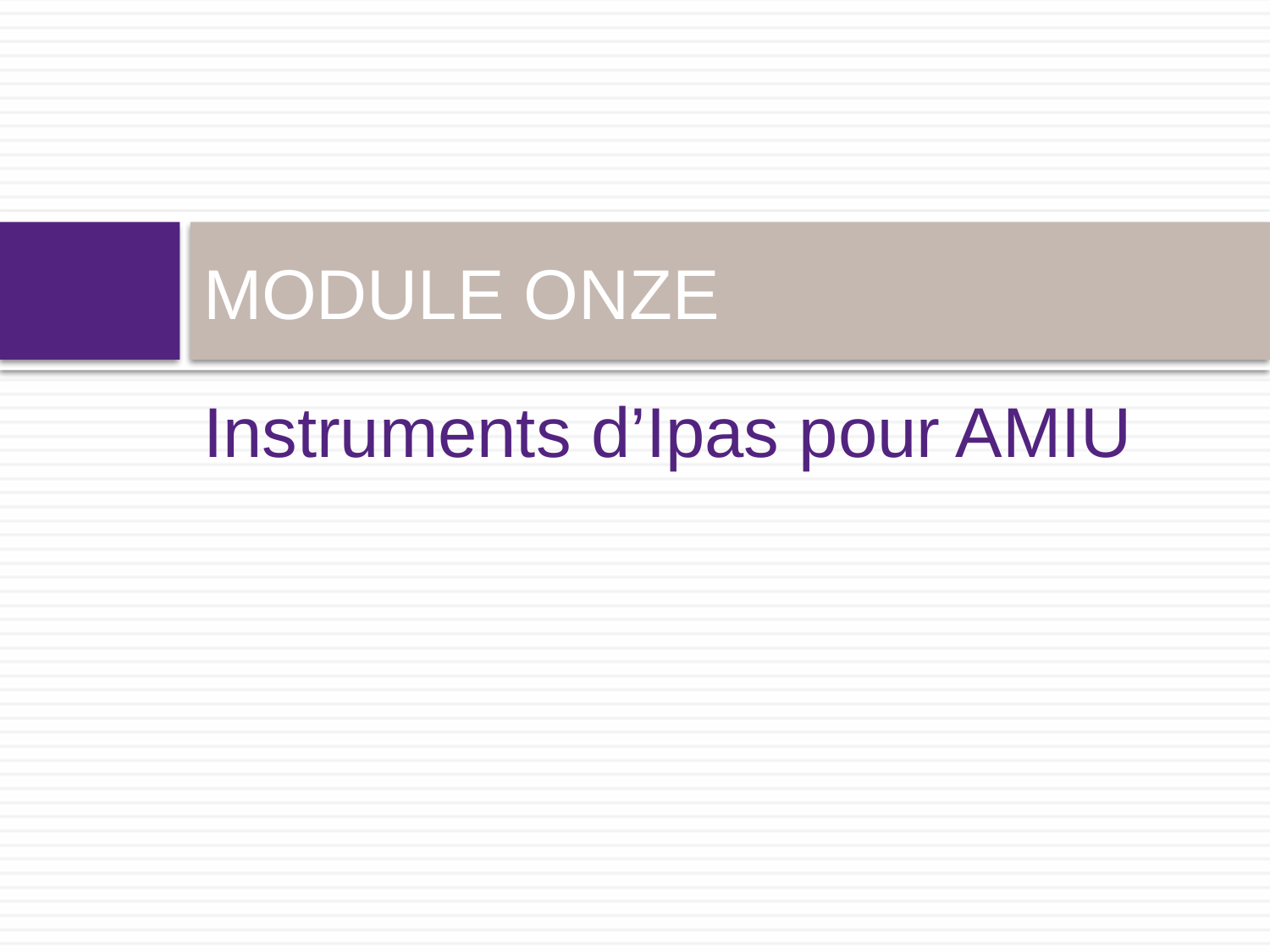

# MODULE ONZE
Instruments d’Ipas pour AMIU